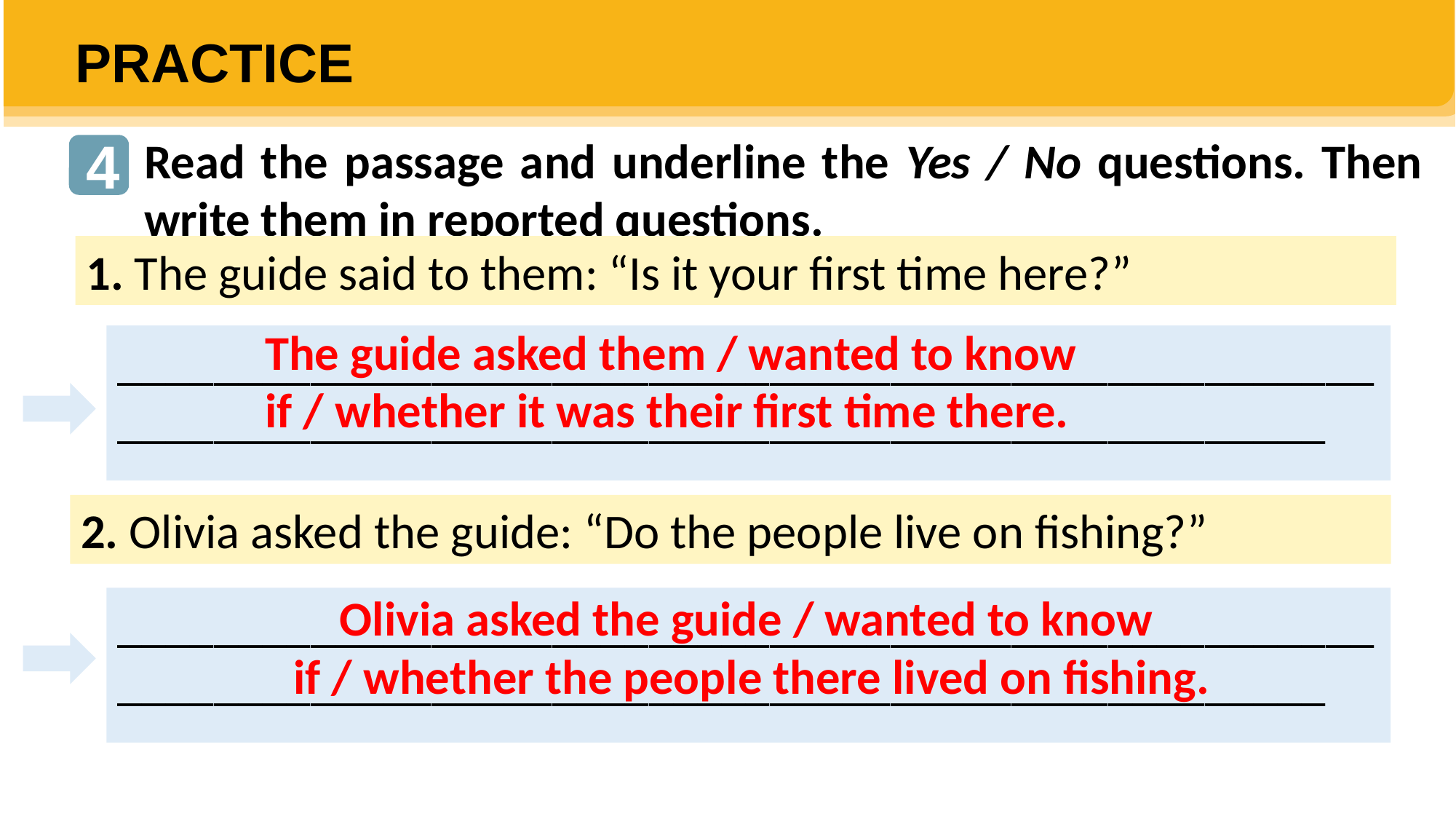

PRACTICE
4
Read the passage and underline the Yes / No questions. Then write them in reported questions.

1. The guide said to them: “Is it your first time here?”
The guide asked them / wanted to know
if / whether it was their first time there.
______________________________________________________________________________________________________

2. Olivia asked the guide: “Do the people live on fishing?”
Olivia asked the guide / wanted to know
if / whether the people there lived on fishing.
______________________________________________________________________________________________________

3. Mark said: “Do their children go to school on land?”